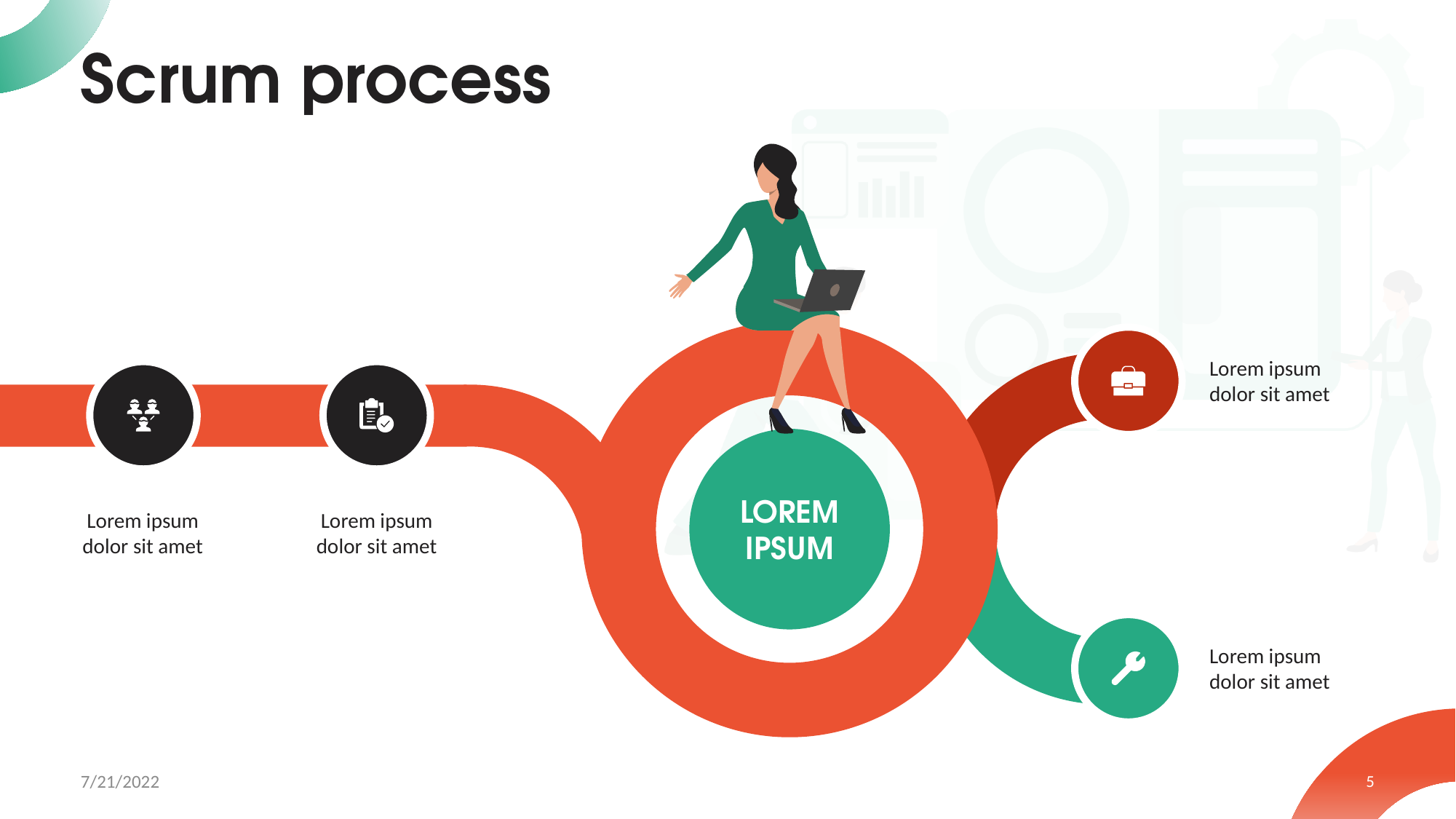

# Scrum process

Lorem ipsum dolor sit amet

LOREM IPSUM
Lorem ipsum dolor sit amet
Lorem ipsum dolor sit amet

Lorem ipsum dolor sit amet

7/21/2022
5